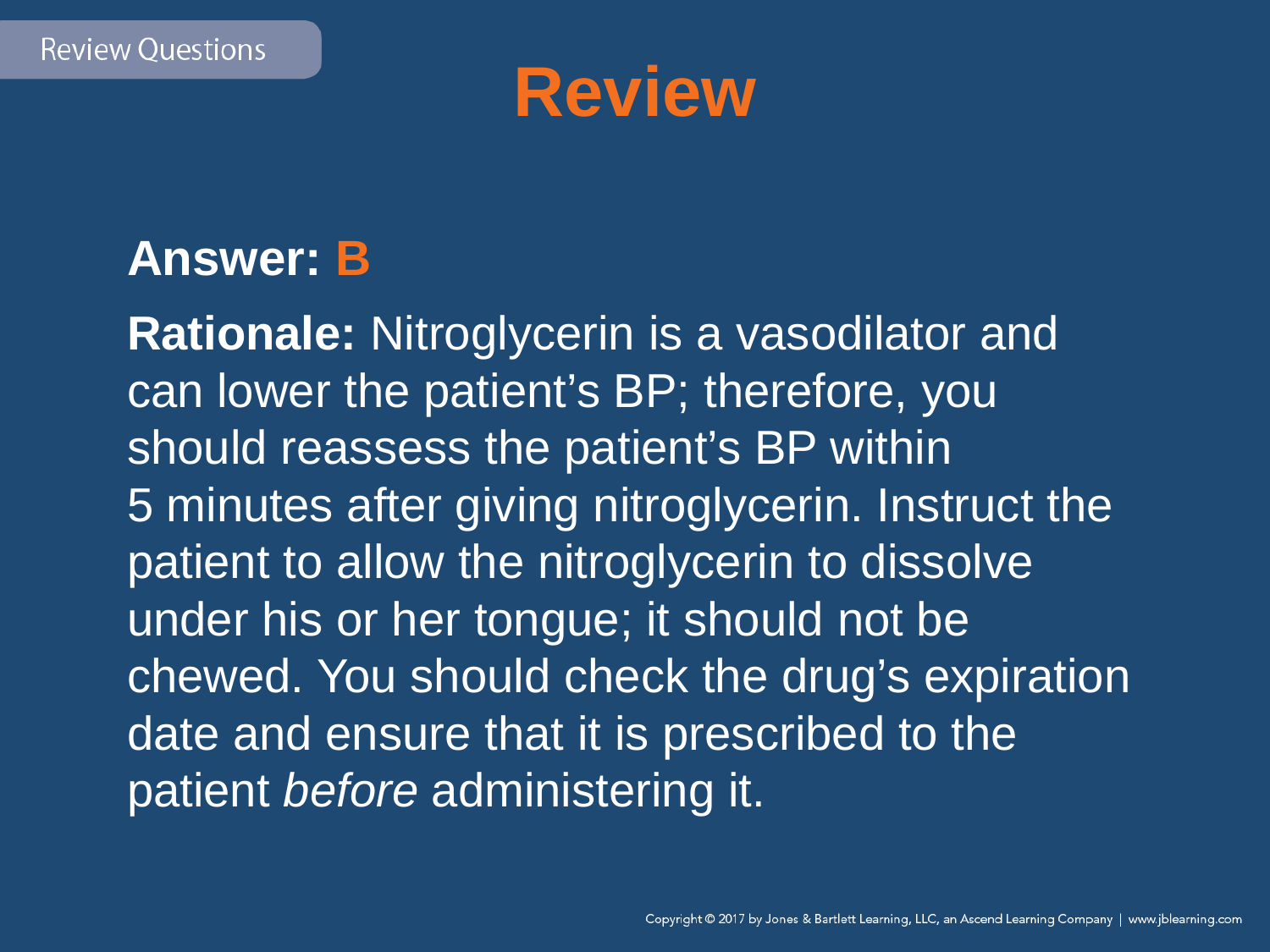

# Review
Answer: B
Rationale: Nitroglycerin is a vasodilator and can lower the patient’s BP; therefore, you should reassess the patient’s BP within
5 minutes after giving nitroglycerin. Instruct the patient to allow the nitroglycerin to dissolve under his or her tongue; it should not be chewed. You should check the drug’s expiration date and ensure that it is prescribed to the patient before administering it.